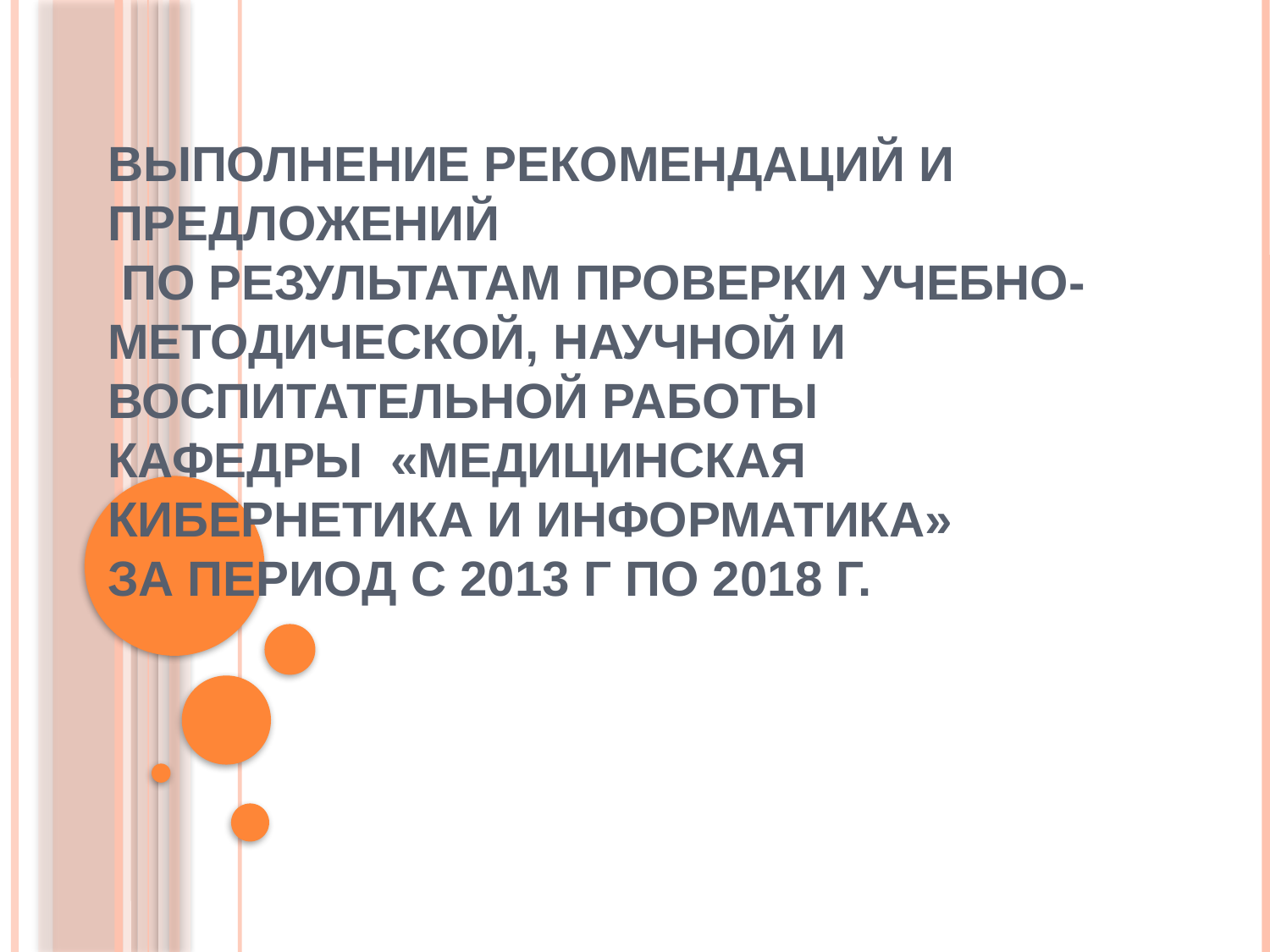

# Выполнение рекомендаций и предложений по результатам проверки учебно-методической, научной и воспитательной работы кафедры  «Медицинская кибернетика и информатика» за период с 2013 г по 2018 г.